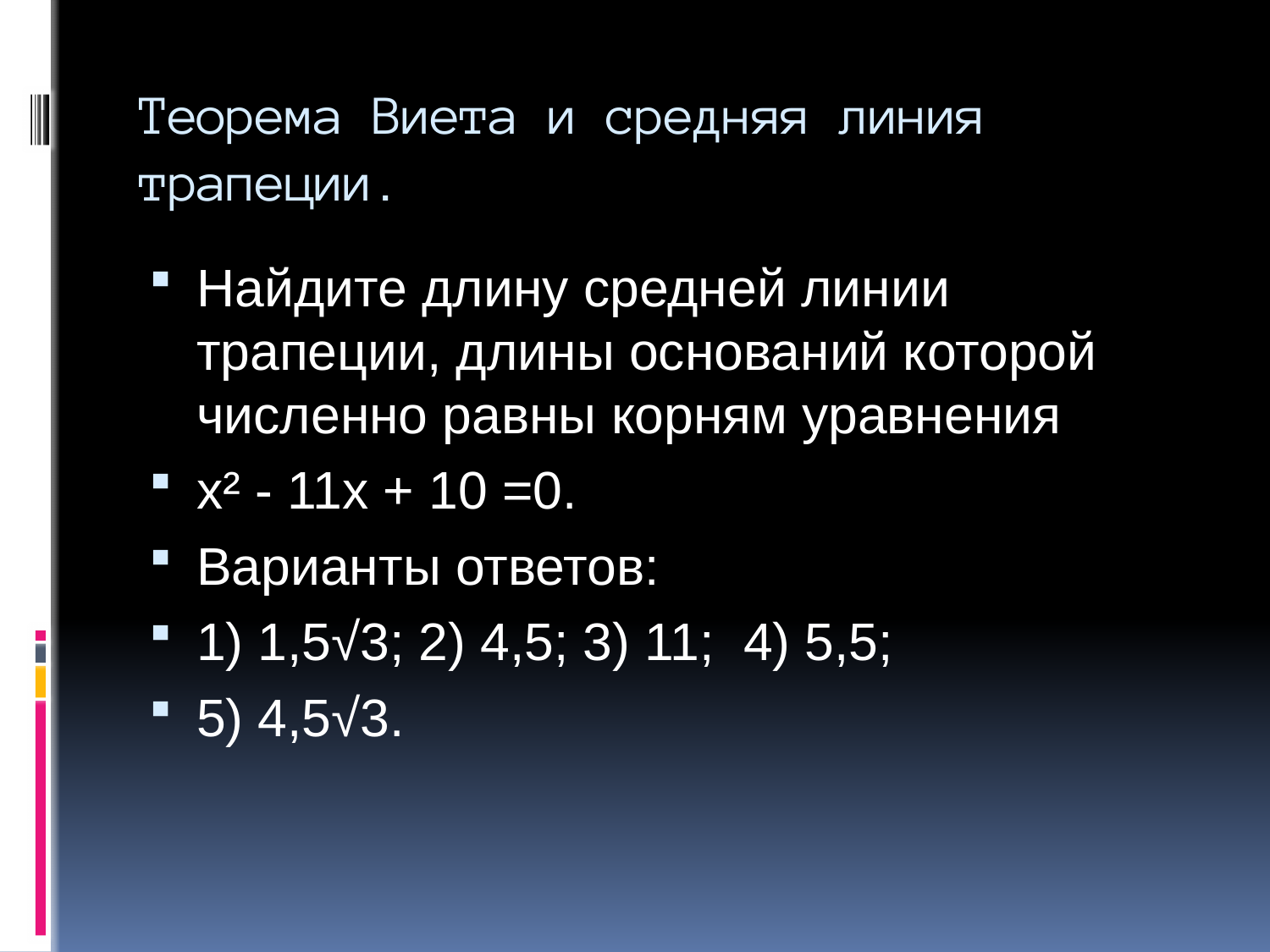

# Теорема Виета и средняя линия трапеции.
Найдите длину средней линии трапеции, длины оснований которой численно равны корням уравнения
x² - 11x + 10 =0.
Варианты ответов:
1) 1,5√3; 2) 4,5; 3) 11;  4) 5,5;
5) 4,5√3.